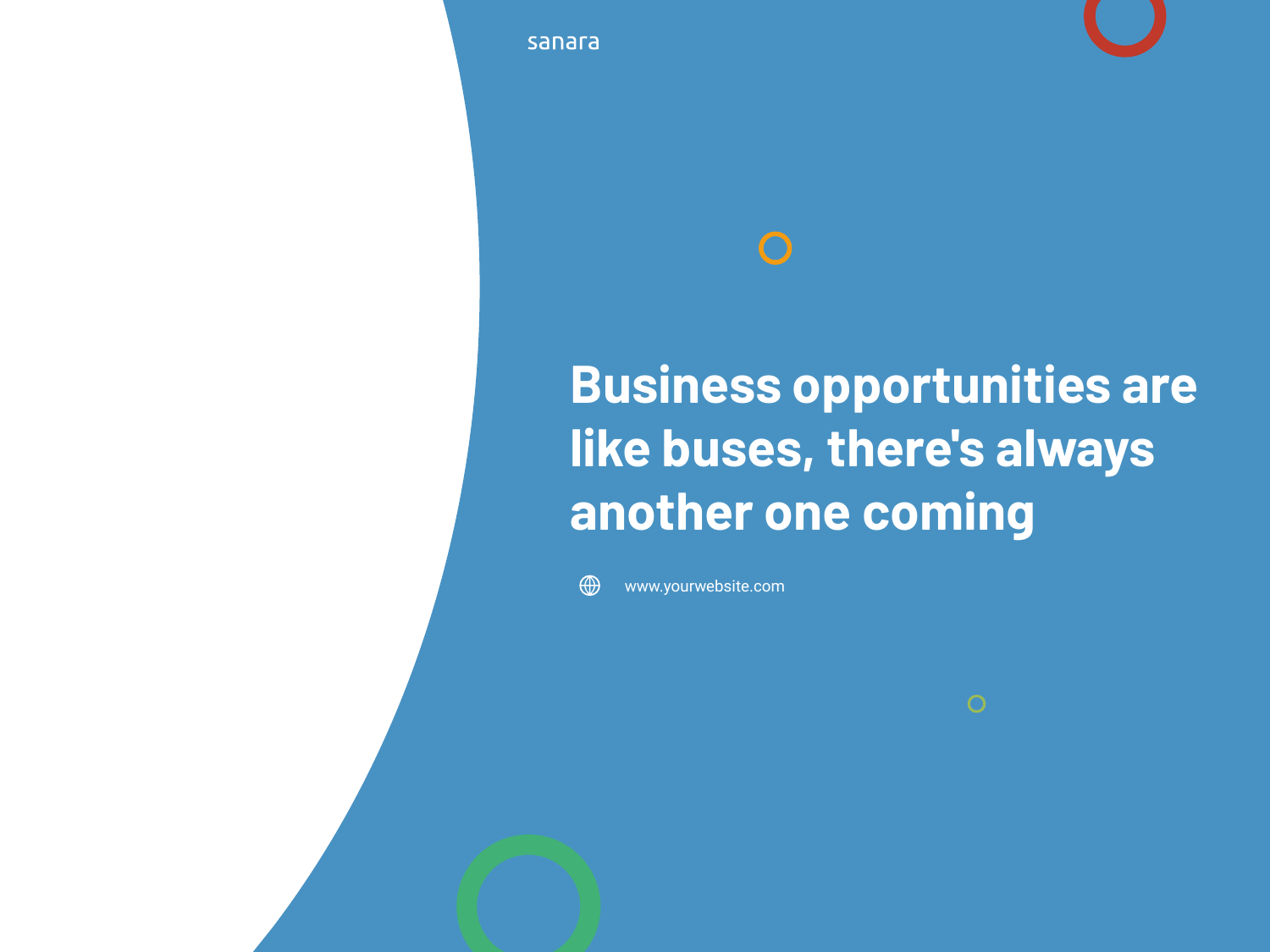

# Business opportunities are like buses, there's always another one coming
www.yourwebsite.com